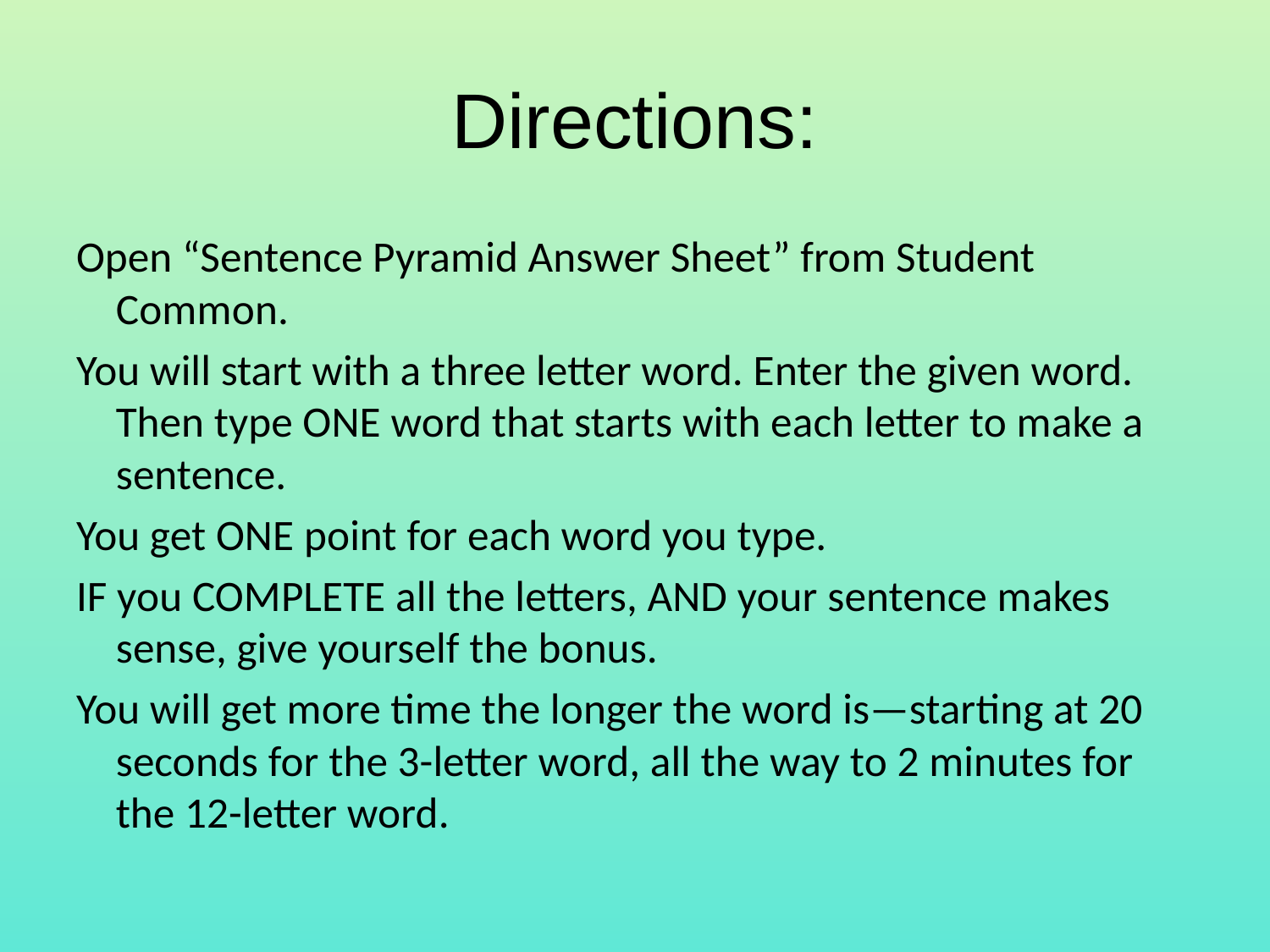

# Directions:
Open “Sentence Pyramid Answer Sheet” from Student Common.
You will start with a three letter word. Enter the given word. Then type ONE word that starts with each letter to make a sentence.
You get ONE point for each word you type.
IF you COMPLETE all the letters, AND your sentence makes sense, give yourself the bonus.
You will get more time the longer the word is—starting at 20 seconds for the 3-letter word, all the way to 2 minutes for the 12-letter word.